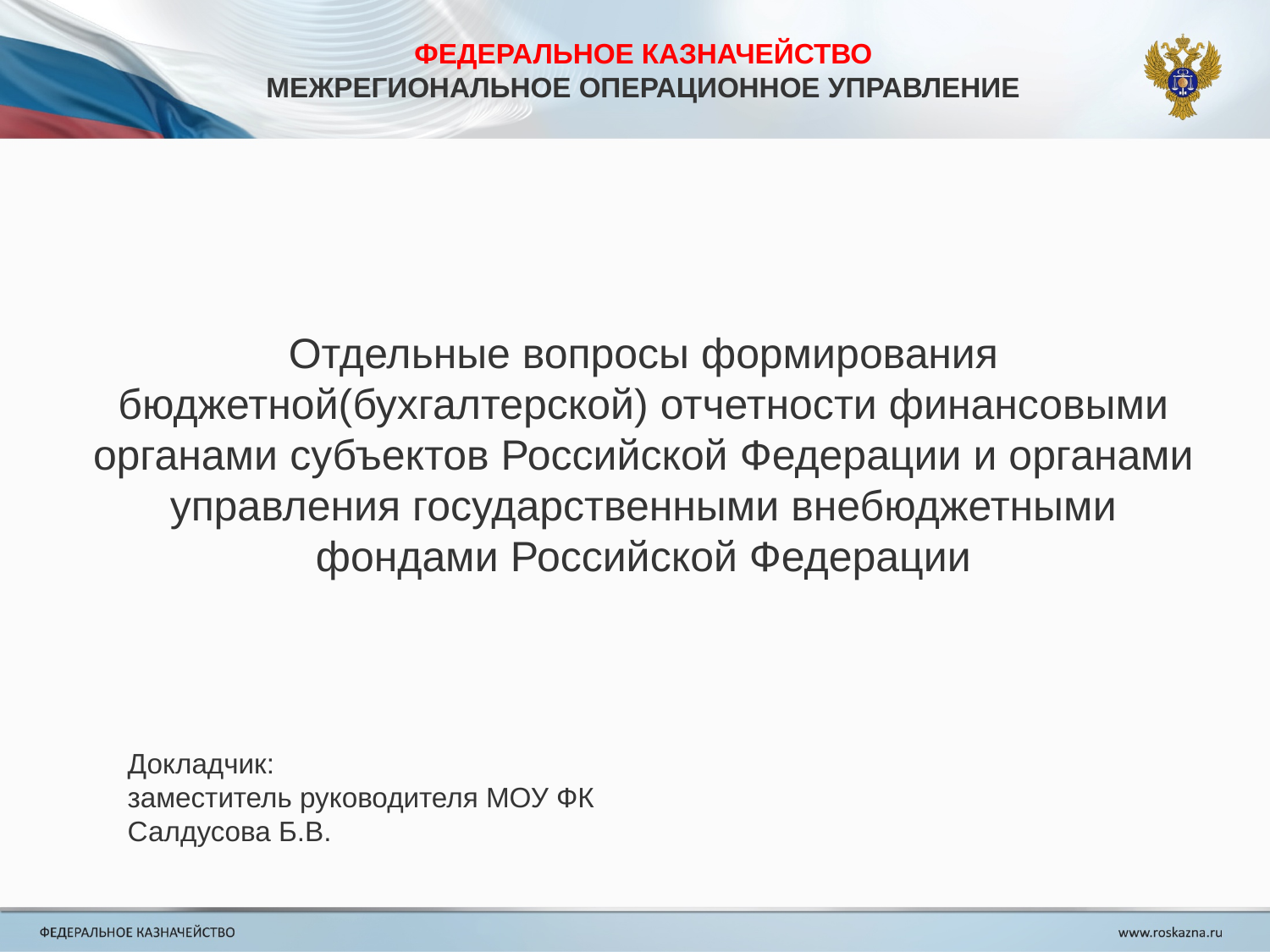

ФЕДЕРАЛЬНОЕ КАЗНАЧЕЙСТВО
МЕЖРЕГИОНАЛЬНОЕ ОПЕРАЦИОННОЕ УПРАВЛЕНИЕ

# Отдельные вопросы формирования бюджетной(бухгалтерской) отчетности финансовыми органами субъектов Российской Федерации и органами управления государственными внебюджетными фондами Российской Федерации

Докладчик:
заместитель руководителя МОУ ФК
Салдусова Б.В.